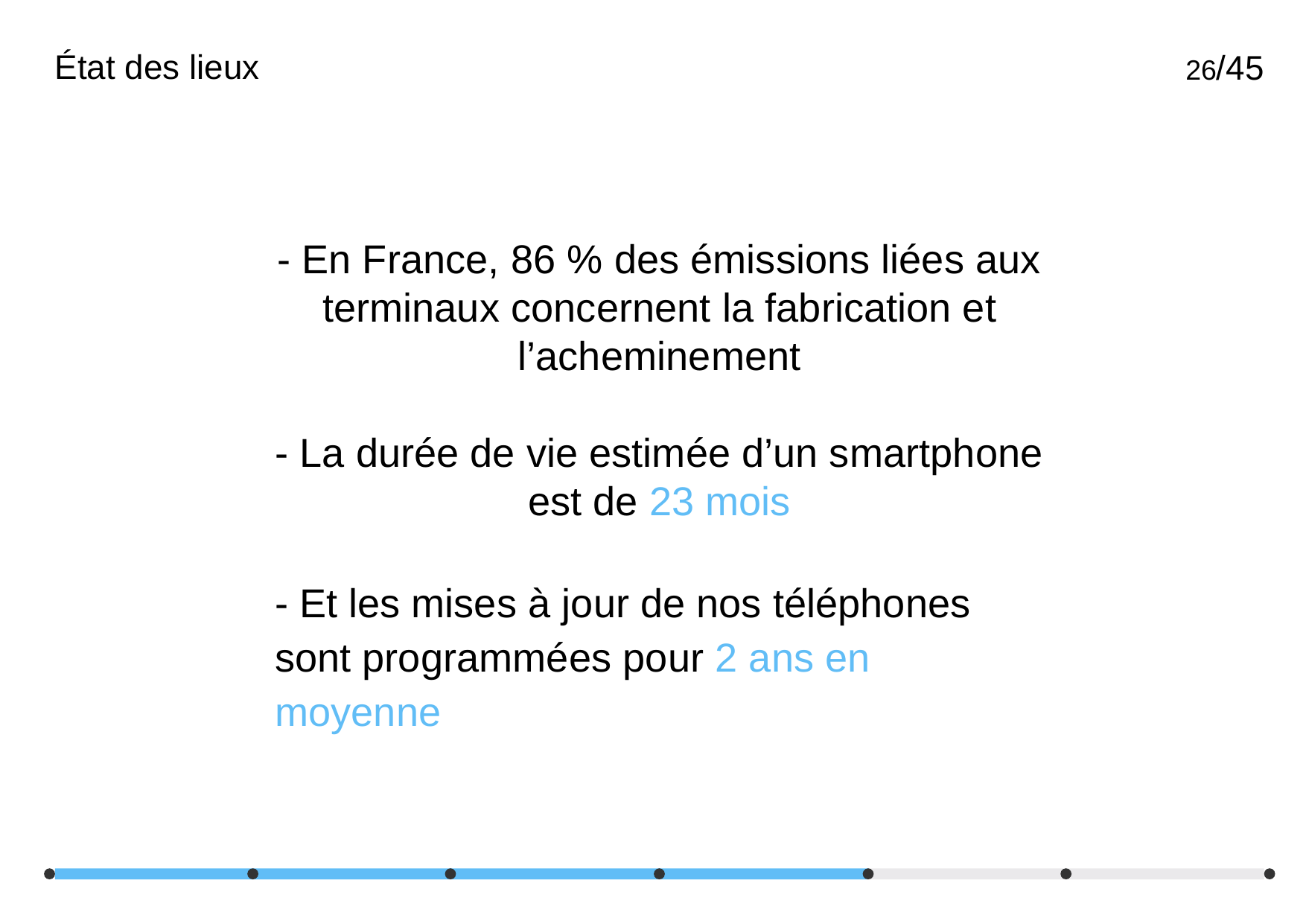

# État des lieux
26/45
- En France, 86 % des émissions liées aux terminaux concernent la fabrication et l’acheminement

- La durée de vie estimée d’un smartphone est de 23 mois

- Et les mises à jour de nos téléphones sont programmées pour 2 ans en moyenne